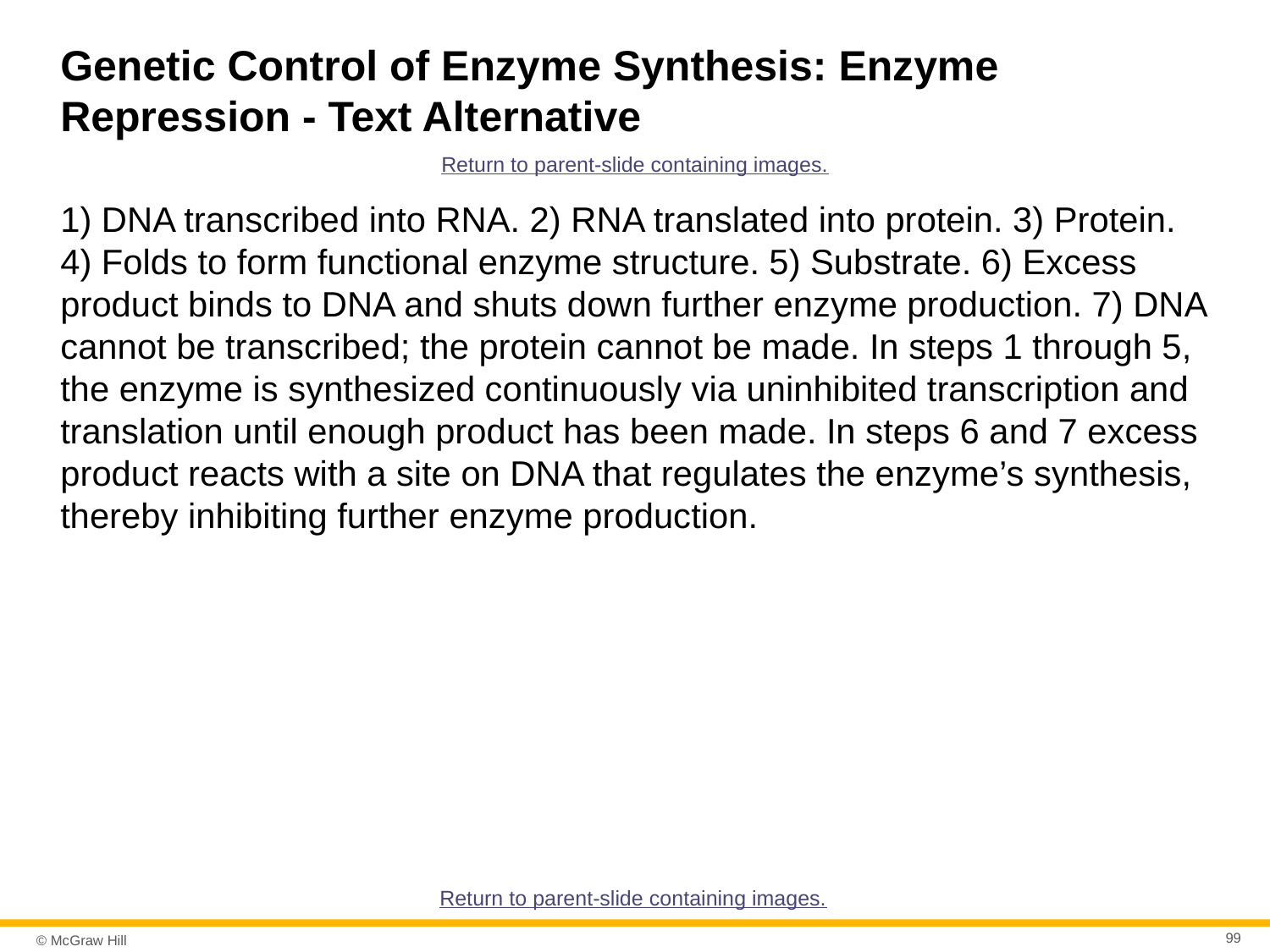

# Genetic Control of Enzyme Synthesis: Enzyme Repression - Text Alternative
Return to parent-slide containing images.
1) DNA transcribed into RNA. 2) RNA translated into protein. 3) Protein. 4) Folds to form functional enzyme structure. 5) Substrate. 6) Excess product binds to DNA and shuts down further enzyme production. 7) DNA cannot be transcribed; the protein cannot be made. In steps 1 through 5, the enzyme is synthesized continuously via uninhibited transcription and translation until enough product has been made. In steps 6 and 7 excess product reacts with a site on DNA that regulates the enzyme’s synthesis, thereby inhibiting further enzyme production.
Return to parent-slide containing images.